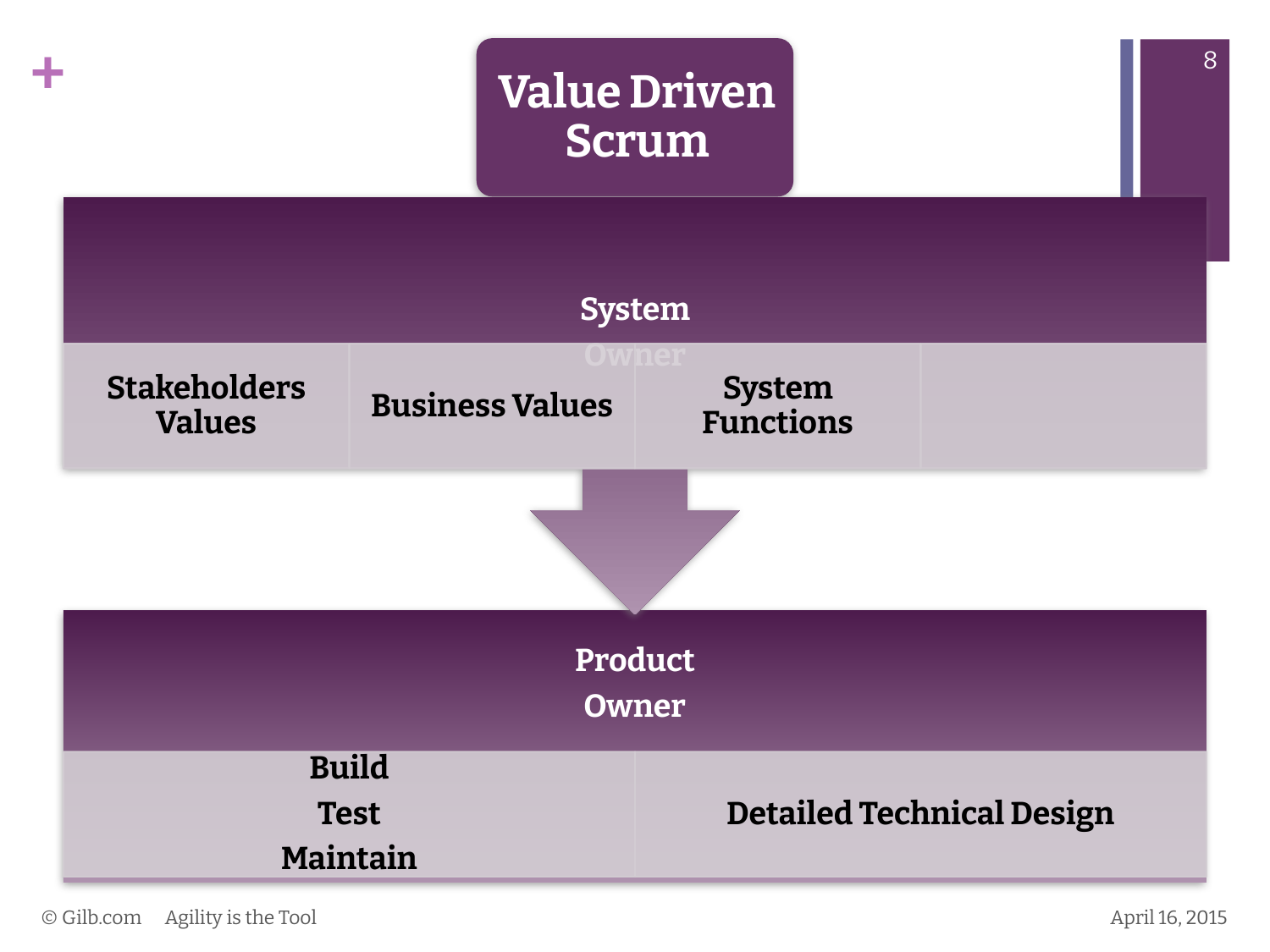

8
Value Driven Scrum
Product
Owner
Build
Test
Maintain
Detailed Technical Design
System
Owner
Stakeholders Values
Business Values
System Functions

© Gilb.com      Agility is the Tool
April 16, 2015